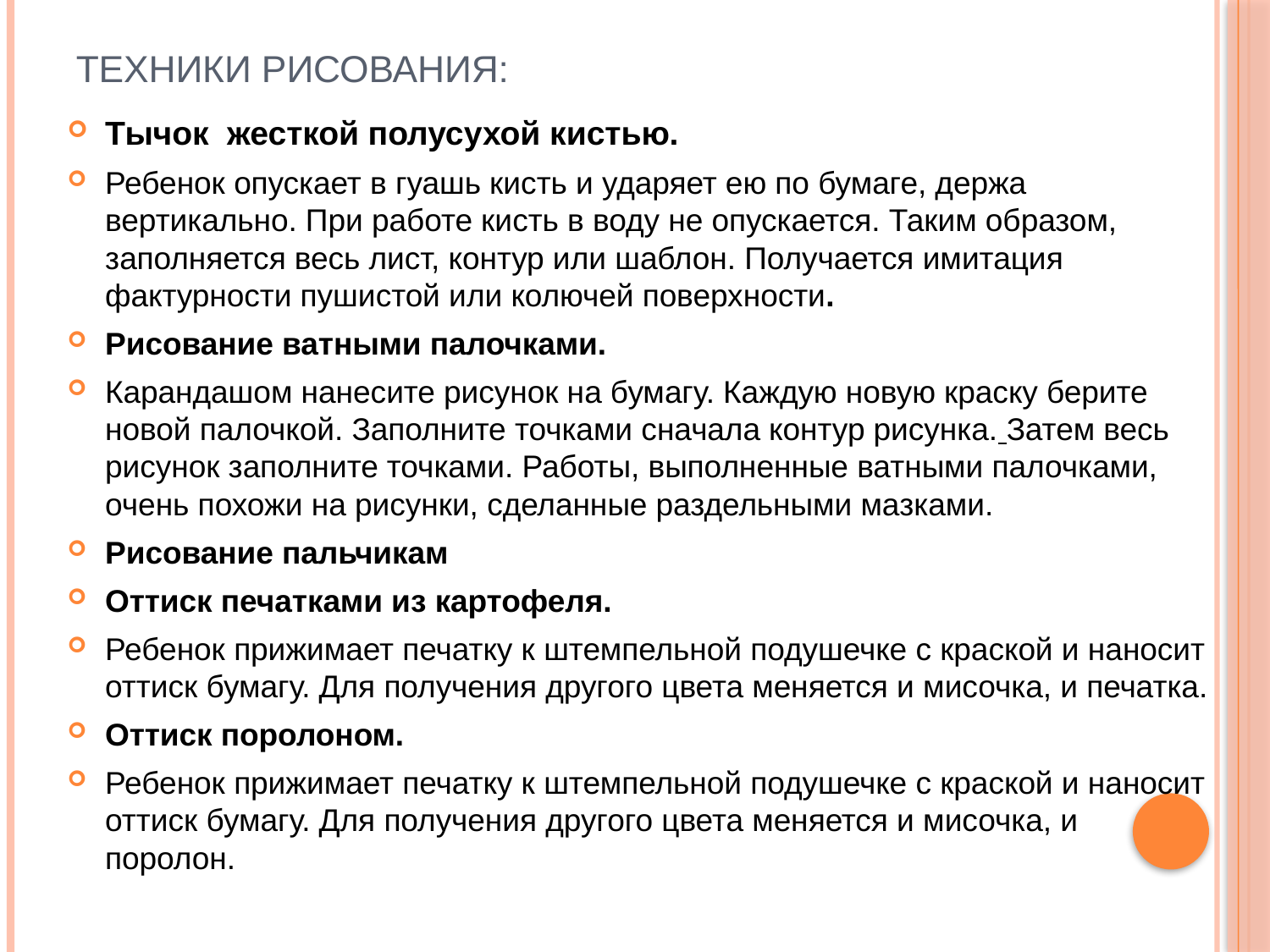

# Техники рисования:
Тычок  жесткой полусухой кистью.
Ребенок опускает в гуашь кисть и ударяет ею по бумаге, держа вертикально. При работе кисть в воду не опускается. Таким образом, заполняется весь лист, контур или шаблон. Получается имитация фактурности пушистой или колючей поверхности.
Рисование ватными палочками.
Карандашом нанесите рисунок на бумагу. Каждую новую краску берите новой палочкой. Заполните точками сначала контур рисунка. Затем весь рисунок заполните точками. Работы, выполненные ватными палочками, очень похожи на рисунки, сделанные раздельными мазками.
Рисование пальчикам
Оттиск печатками из картофеля.
Ребенок прижимает печатку к штемпельной подушечке с краской и наносит оттиск бумагу. Для получения другого цвета меняется и мисочка, и печатка.
Оттиск поролоном.
Ребенок прижимает печатку к штемпельной подушечке с краской и наносит оттиск бумагу. Для получения другого цвета меняется и мисочка, и поролон.